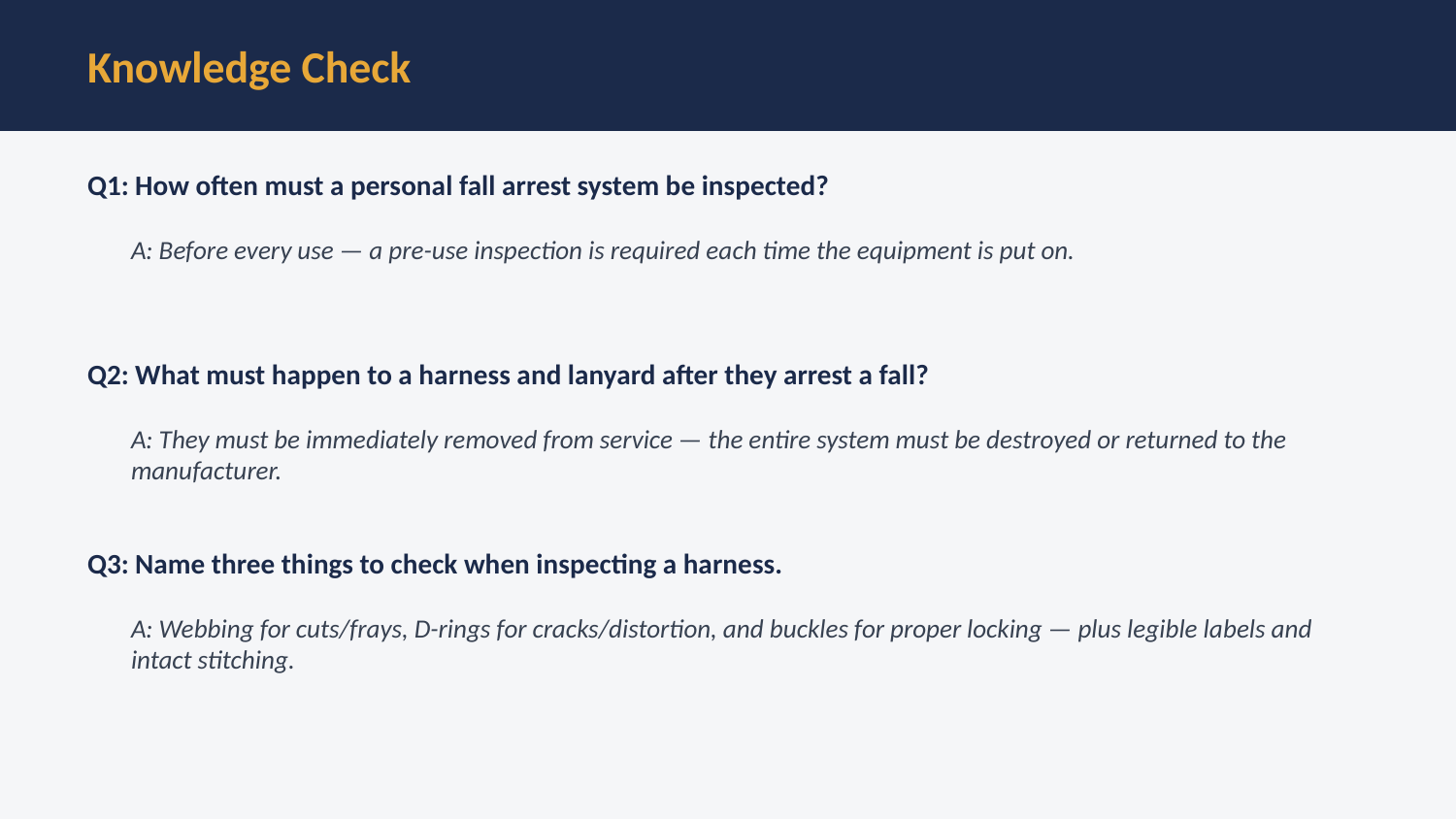

Knowledge Check
Q1: How often must a personal fall arrest system be inspected?
A: Before every use — a pre-use inspection is required each time the equipment is put on.
Q2: What must happen to a harness and lanyard after they arrest a fall?
A: They must be immediately removed from service — the entire system must be destroyed or returned to the manufacturer.
Q3: Name three things to check when inspecting a harness.
A: Webbing for cuts/frays, D-rings for cracks/distortion, and buckles for proper locking — plus legible labels and intact stitching.